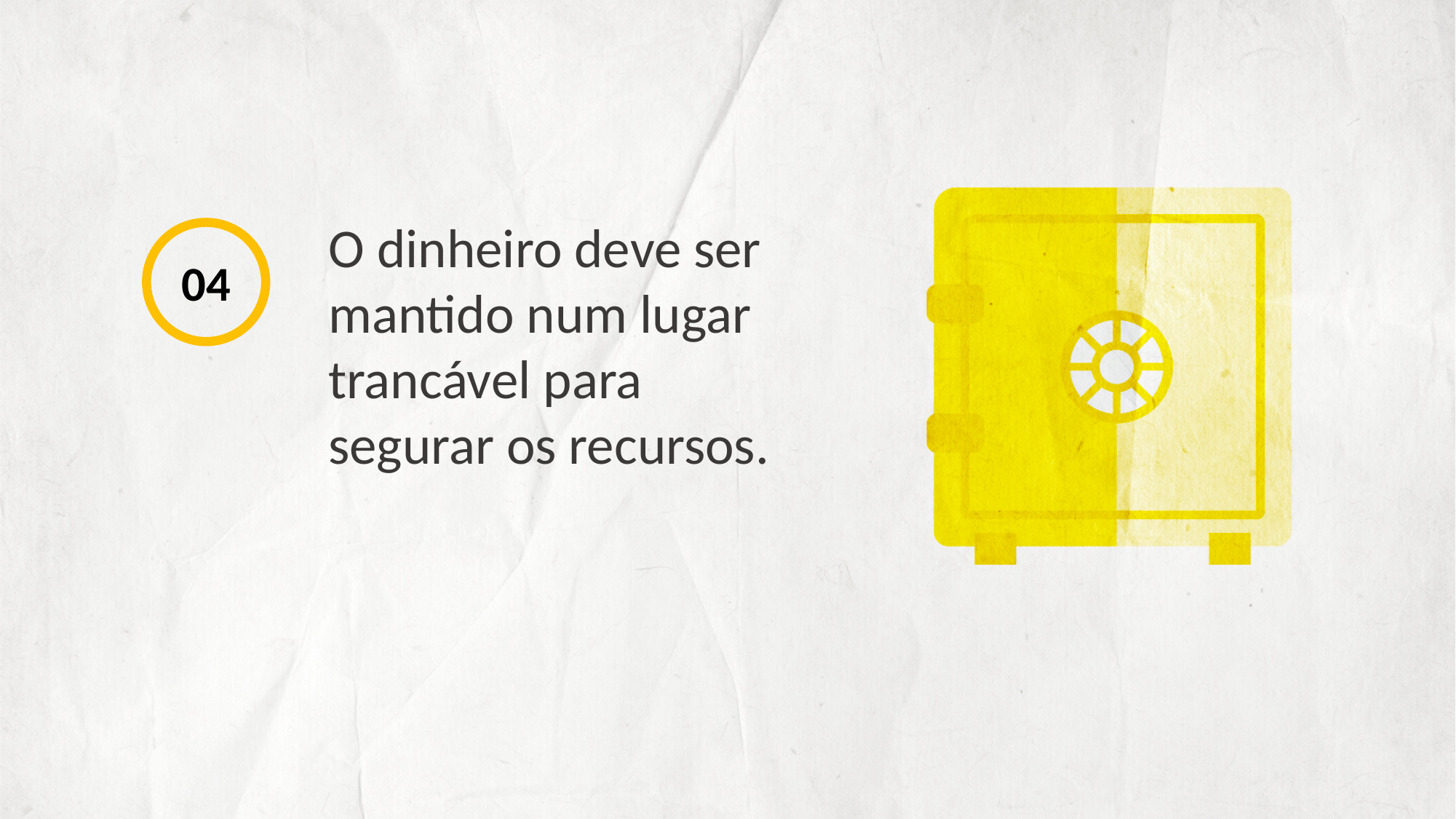

O dinheiro deve ser mantido num lugar trancável para segurar os recursos.

04